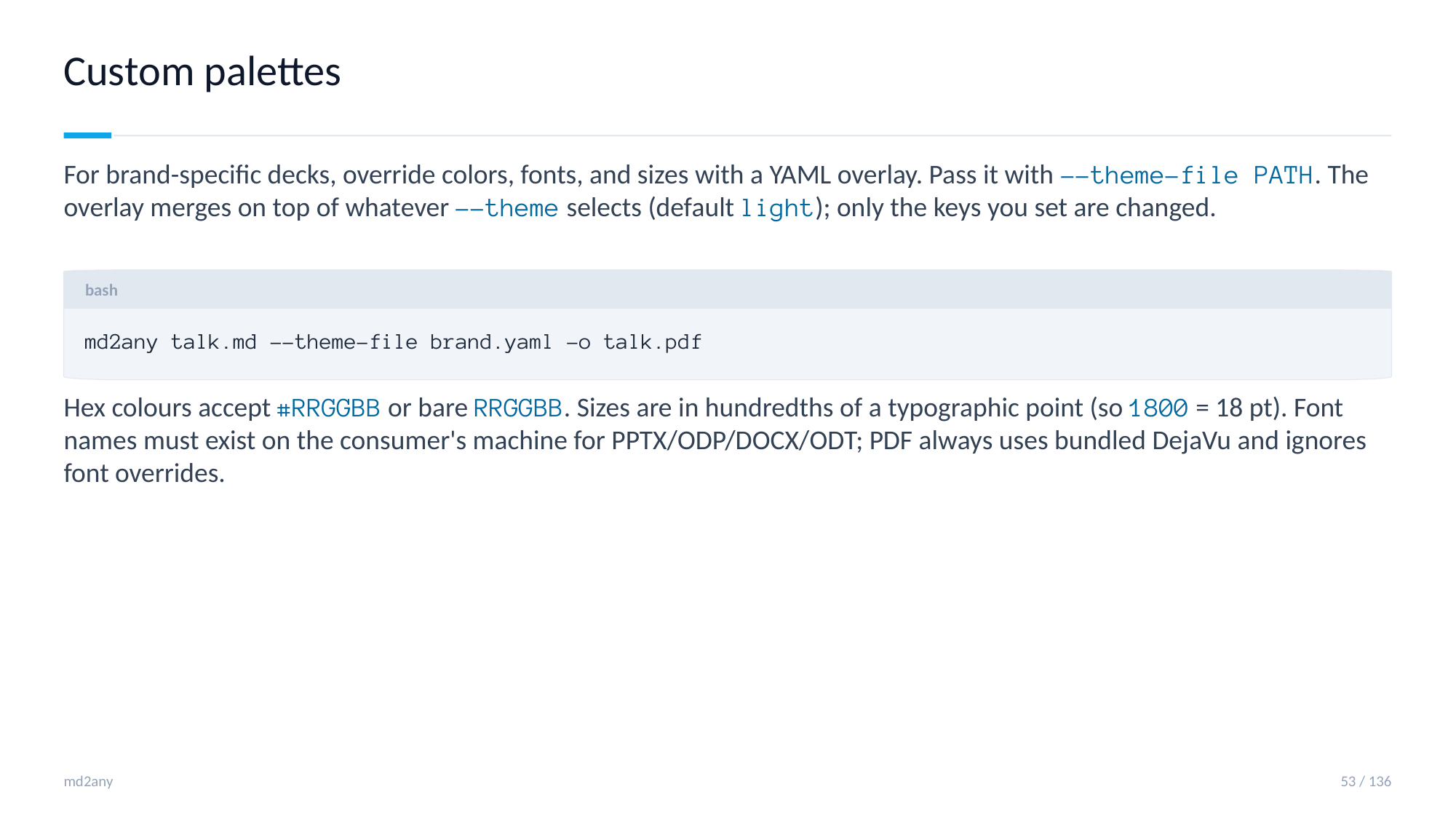

Custom palettes

For brand-specific decks, override colors, fonts, and sizes with a YAML overlay. Pass it with --theme-file PATH. The overlay merges on top of whatever --theme selects (default light); only the keys you set are changed.
bash
md2any talk.md --theme-file brand.yaml -o talk.pdf
Hex colours accept #RRGGBB or bare RRGGBB. Sizes are in hundredths of a typographic point (so 1800 = 18 pt). Font names must exist on the consumer's machine for PPTX/ODP/DOCX/ODT; PDF always uses bundled DejaVu and ignores font overrides.
md2any
53 / 136